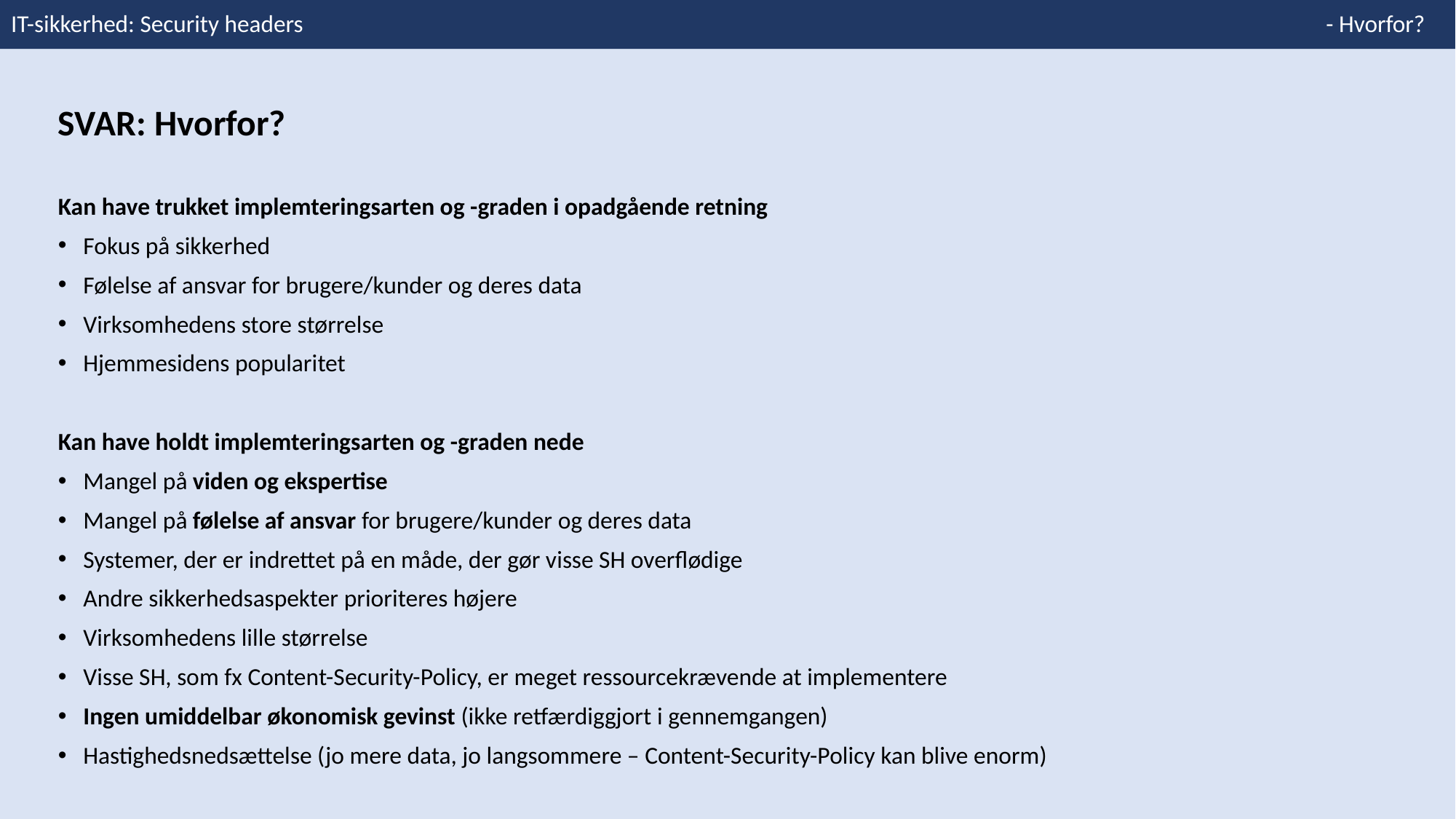

# IT-sikkerhed: Security headers										 - Hvorfor?
SVAR: Hvorfor?

Kan have trukket implemteringsarten og -graden i opadgående retning
Fokus på sikkerhed
Følelse af ansvar for brugere/kunder og deres data
Virksomhedens store størrelse
Hjemmesidens popularitet

Kan have holdt implemteringsarten og -graden nede
Mangel på viden og ekspertise
Mangel på følelse af ansvar for brugere/kunder og deres data
Systemer, der er indrettet på en måde, der gør visse SH overflødige
Andre sikkerhedsaspekter prioriteres højere
Virksomhedens lille størrelse
Visse SH, som fx Content-Security-Policy, er meget ressourcekrævende at implementere
Ingen umiddelbar økonomisk gevinst (ikke retfærdiggjort i gennemgangen)
Hastighedsnedsættelse (jo mere data, jo langsommere – Content-Security-Policy kan blive enorm)